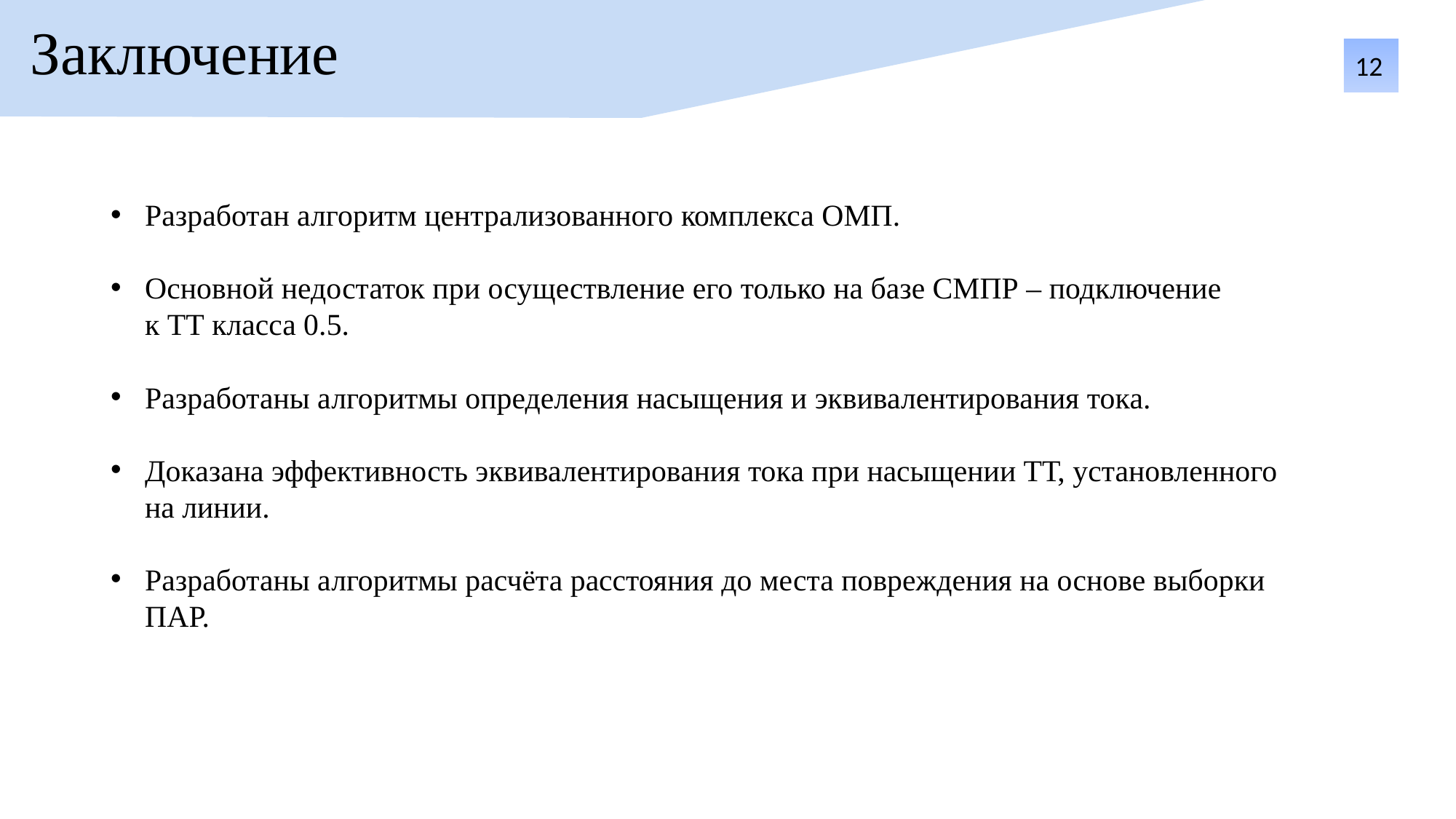

# Заключение

12
Разработан алгоритм централизованного комплекса ОМП.

Основной недостаток при осуществление его только на базе СМПР – подключение
к ТТ класса 0.5.

Разработаны алгоритмы определения насыщения и эквивалентирования тока.

Доказана эффективность эквивалентирования тока при насыщении ТТ, установленного на линии.

Разработаны алгоритмы расчёта расстояния до места повреждения на основе выборки ПАР.